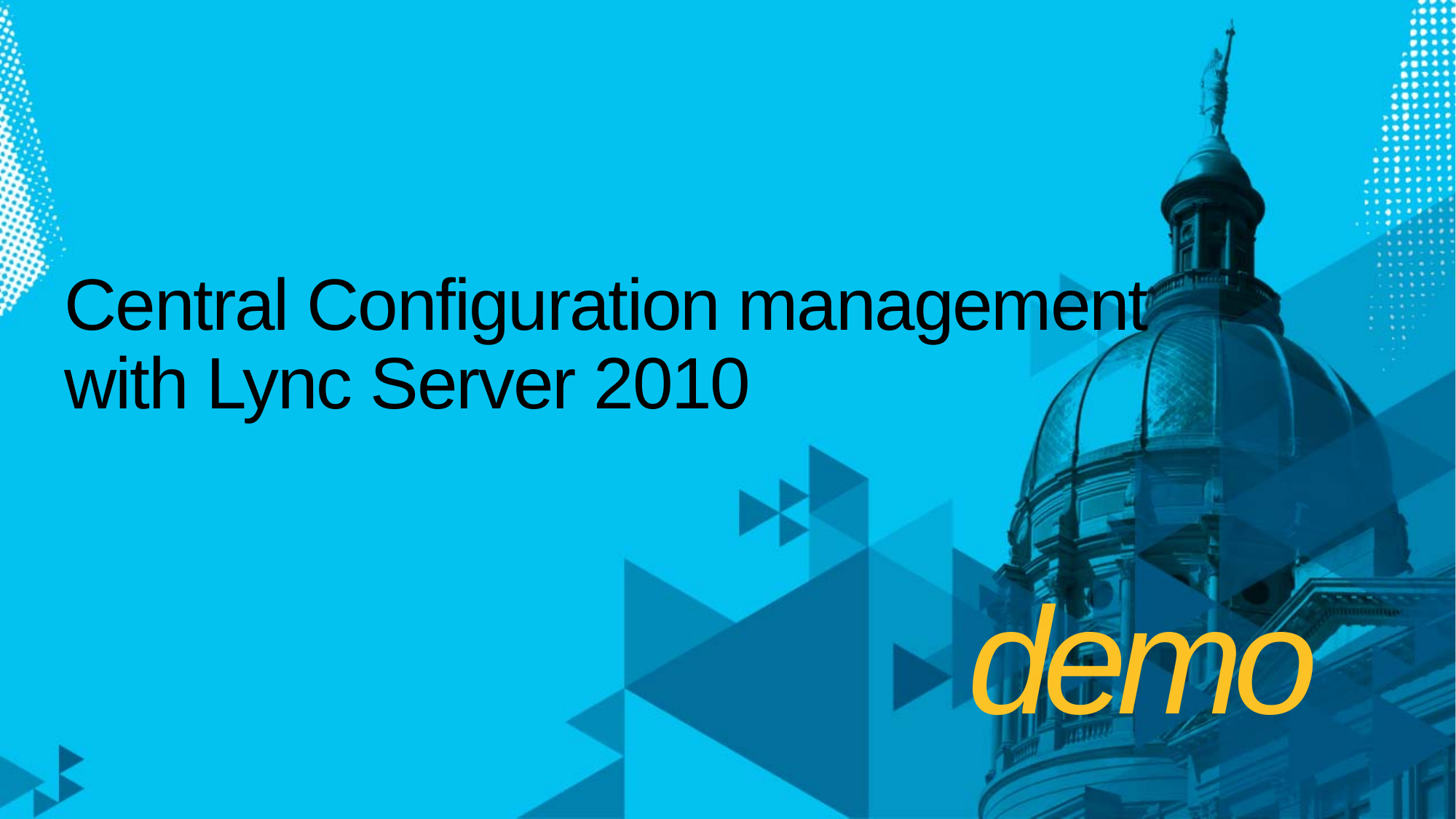

# Central Configuration management  with Lync Server 2010
demo